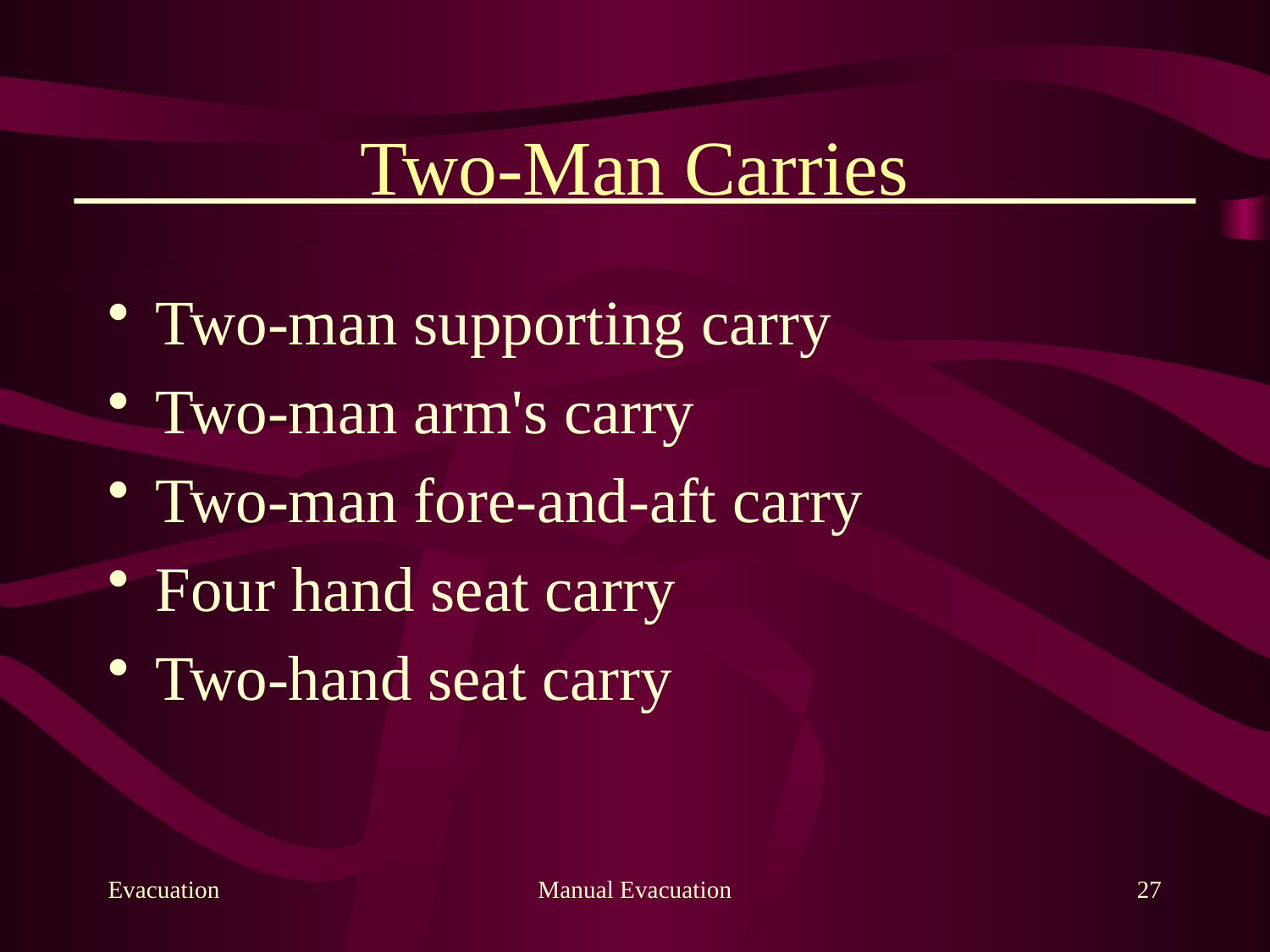

# Two-Man Carries

Two-man supporting carry
Two-man arm's carry
Two-man fore-and-aft carry
Four hand seat carry
Two-hand seat carry
Evacuation
Manual Evacuation
27